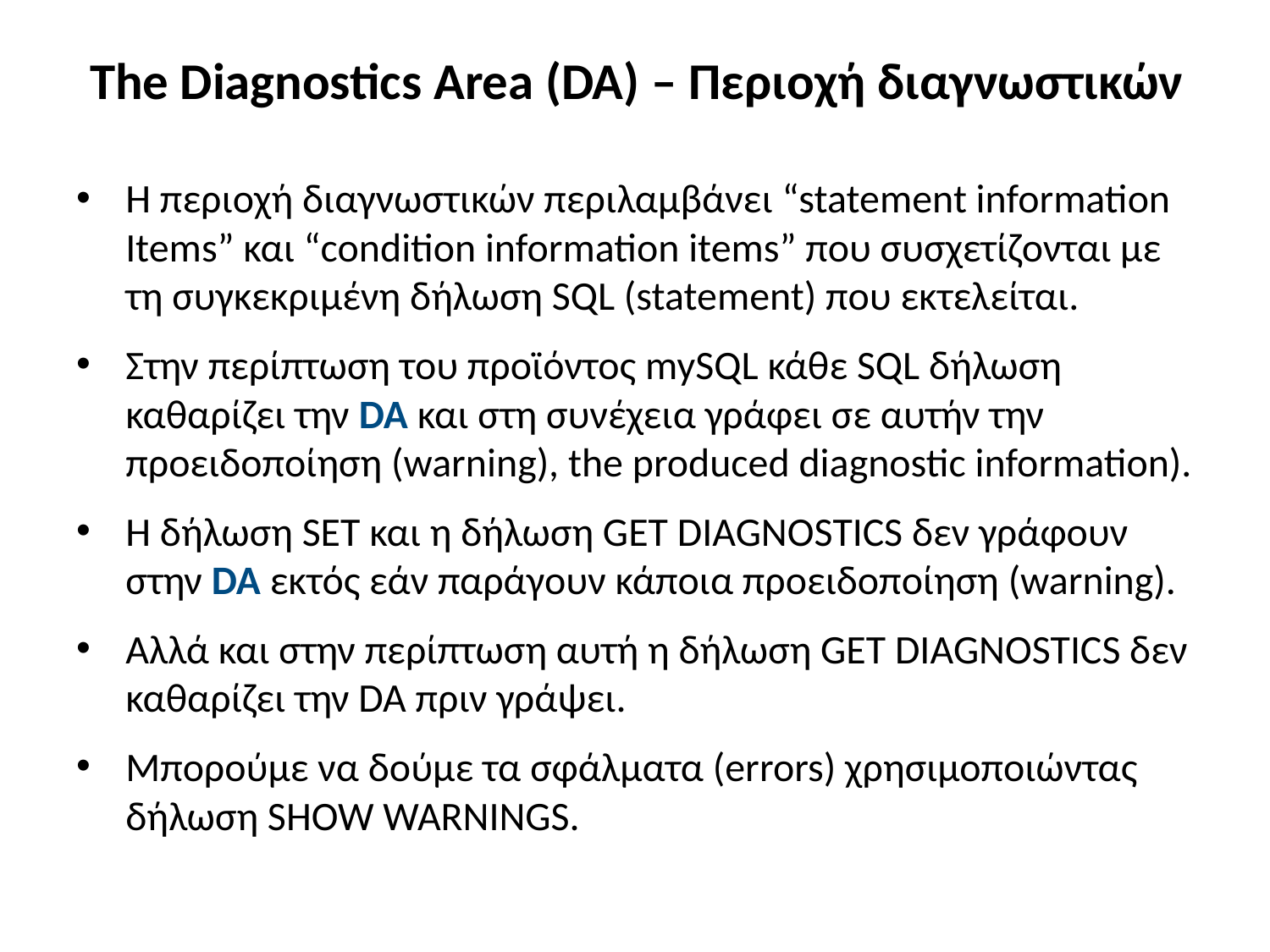

# The Diagnostics Area (DA) – Περιοχή διαγνωστικών
Η περιοχή διαγνωστικών περιλαμβάνει “statement information Items” και “condition information items” που συσχετίζονται με τη συγκεκριμένη δήλωση SQL (statement) που εκτελείται.
Στην περίπτωση του προϊόντος mySQL κάθε SQL δήλωση  καθαρίζει την DA και στη συνέχεια γράφει σε αυτήν την προειδοποίηση (warning), the produced diagnostic information).
Η δήλωση SET και η δήλωση GET DIAGNOSTICS δεν γράφουν στην DA εκτός εάν παράγουν κάποια προειδοποίηση (warning).
Αλλά και στην περίπτωση αυτή η δήλωση GET DIAGNOSTICS δεν καθαρίζει την DA πριν γράψει.
Μπορούμε να δούμε τα σφάλματα (errors) χρησιμοποιώντας δήλωση SHOW WARNINGS.